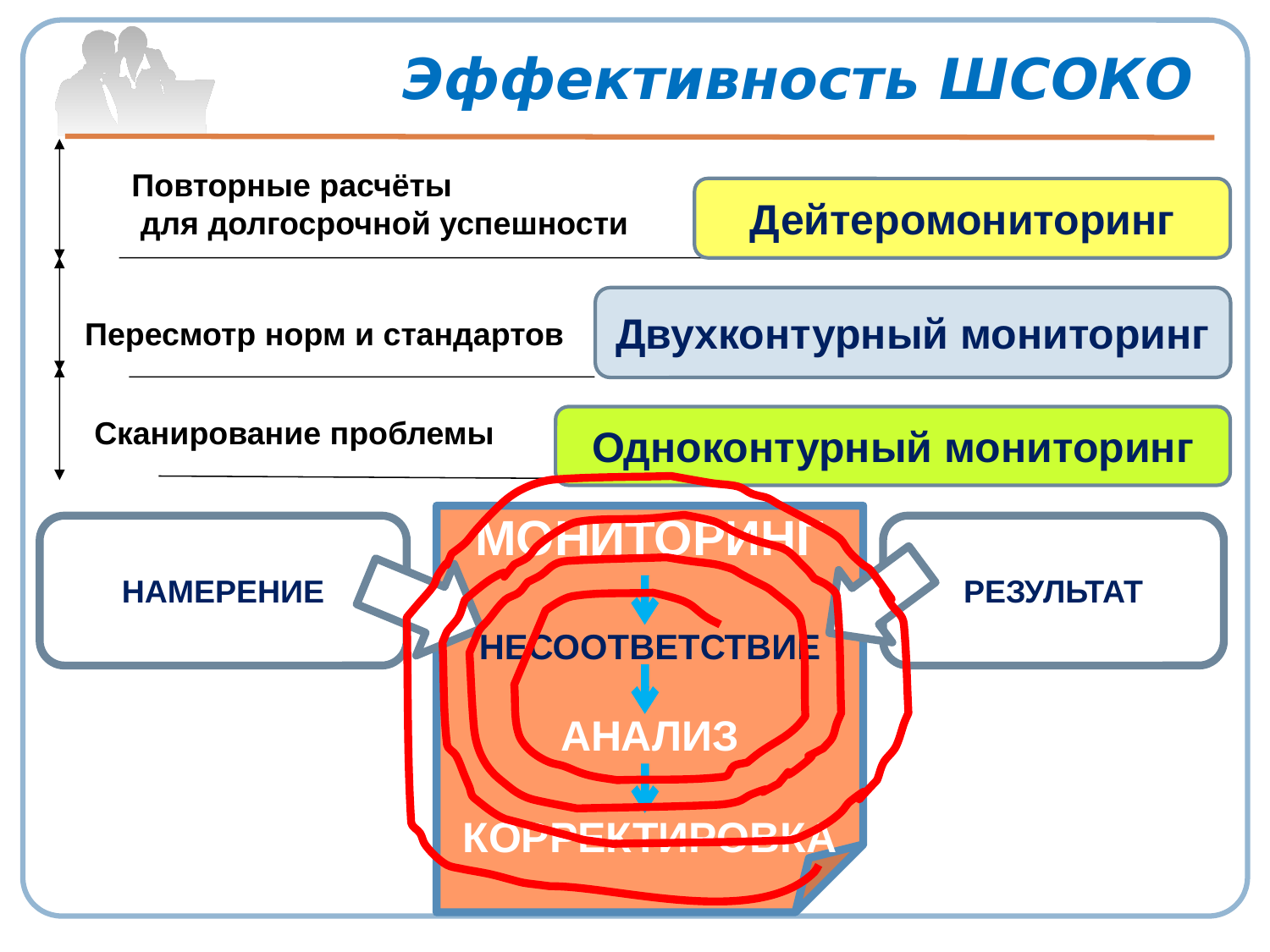

# Эффективность ШСОКО

Повторные расчёты
 для долгосрочной успешности
Дейтеромониторинг

Двухконтурный мониторинг
Пересмотр норм и стандартов

Сканирование проблемы

Одноконтурный мониторинг

МОНИТОРИНГ

НЕСООТВЕТСТВИЕ

АНАЛИЗ

КОРРЕКТИРОВКА

НАМЕРЕНИЕ
РЕЗУЛЬТАТ